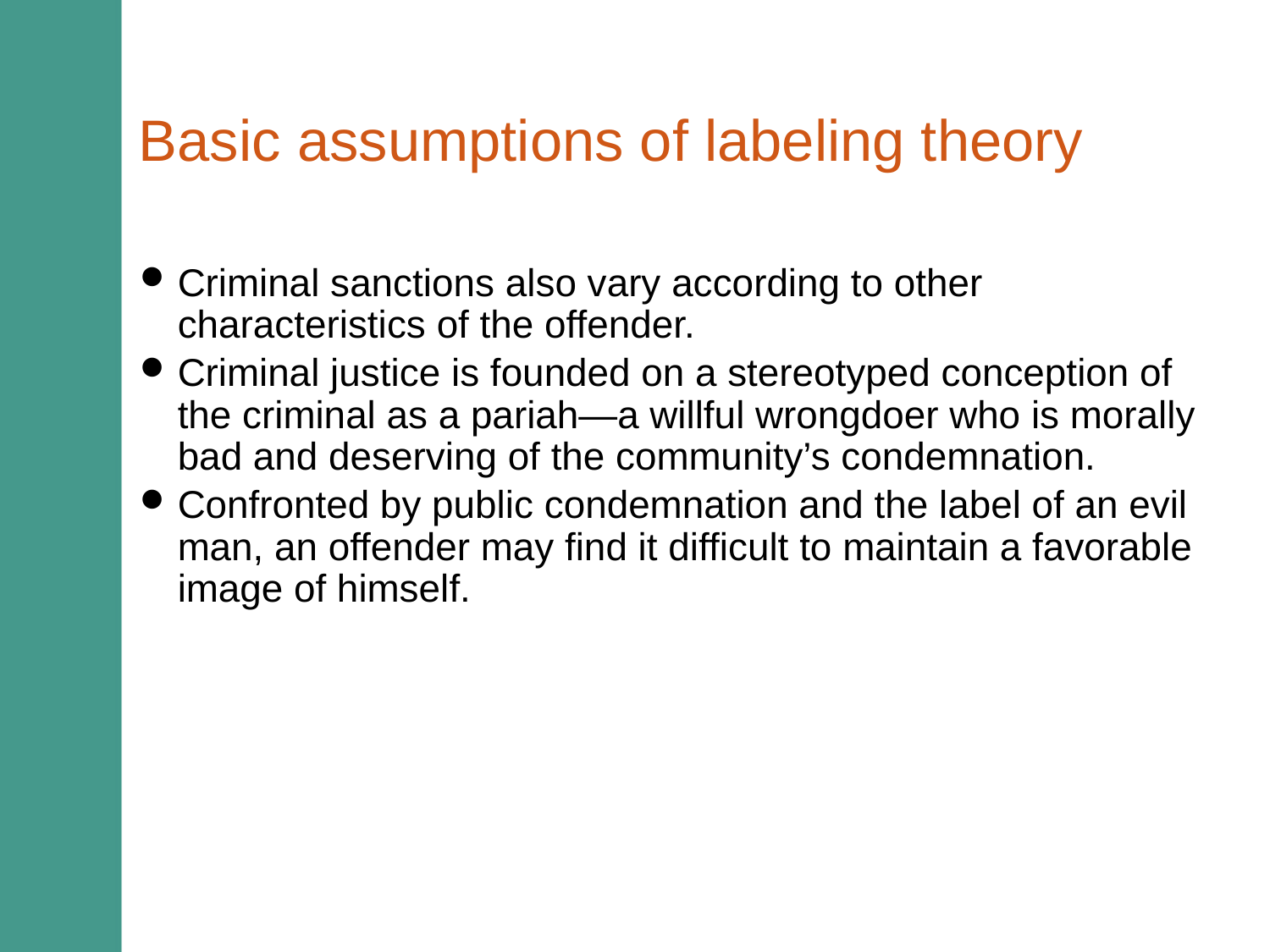

# Basic assumptions of labeling theory
Criminal sanctions also vary according to other characteristics of the offender.
Criminal justice is founded on a stereotyped conception of the criminal as a pariah—a willful wrongdoer who is morally bad and deserving of the community’s condemnation.
Confronted by public condemnation and the label of an evil man, an offender may find it difficult to maintain a favorable image of himself.